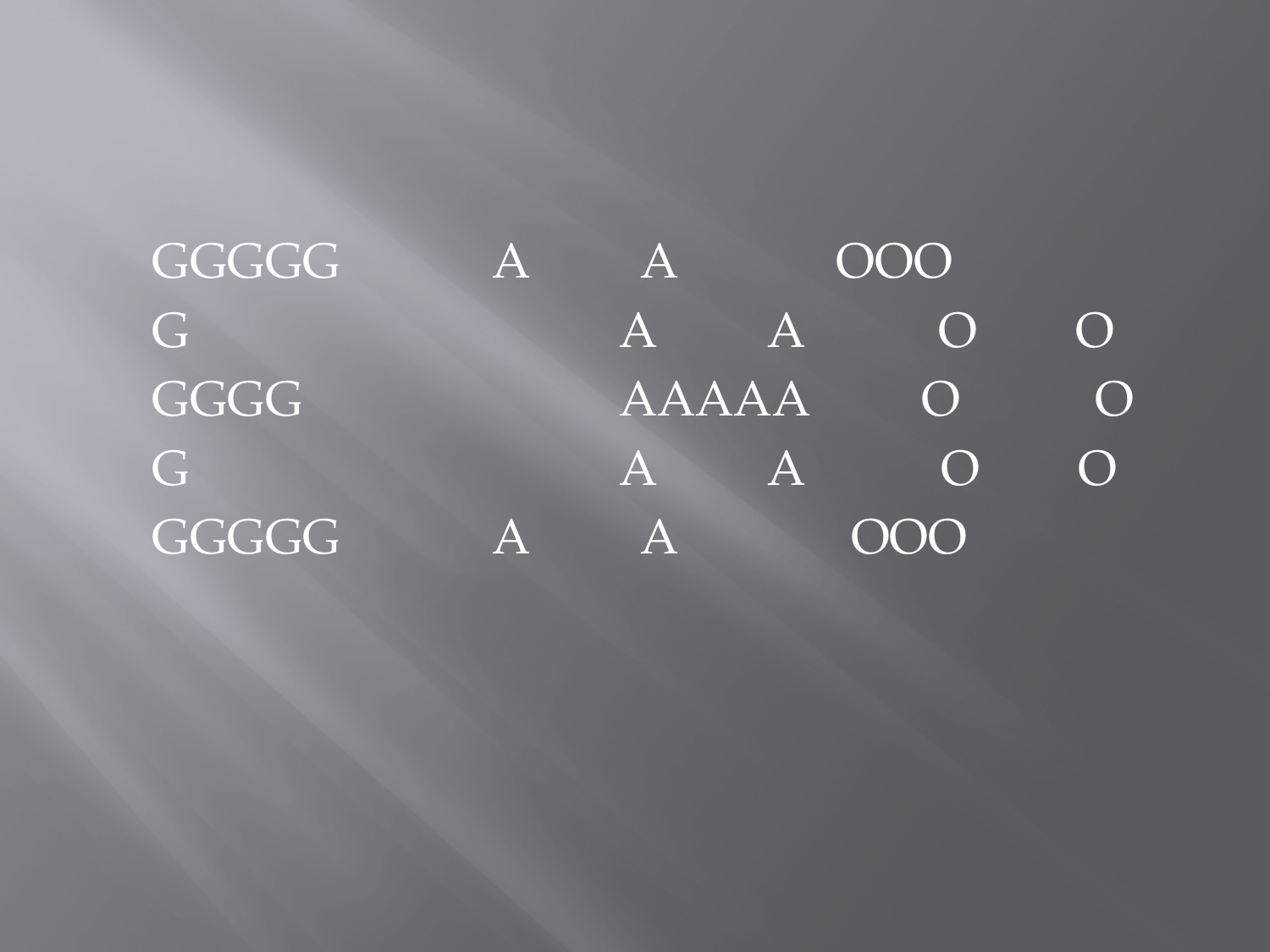

GGGGG	       A         A	    OOO
	G			       A         A	  O        O
	GGGG		       AAAAA         O           O
	G			       A         A           O        O
	GGGGG	       A         A              OOO